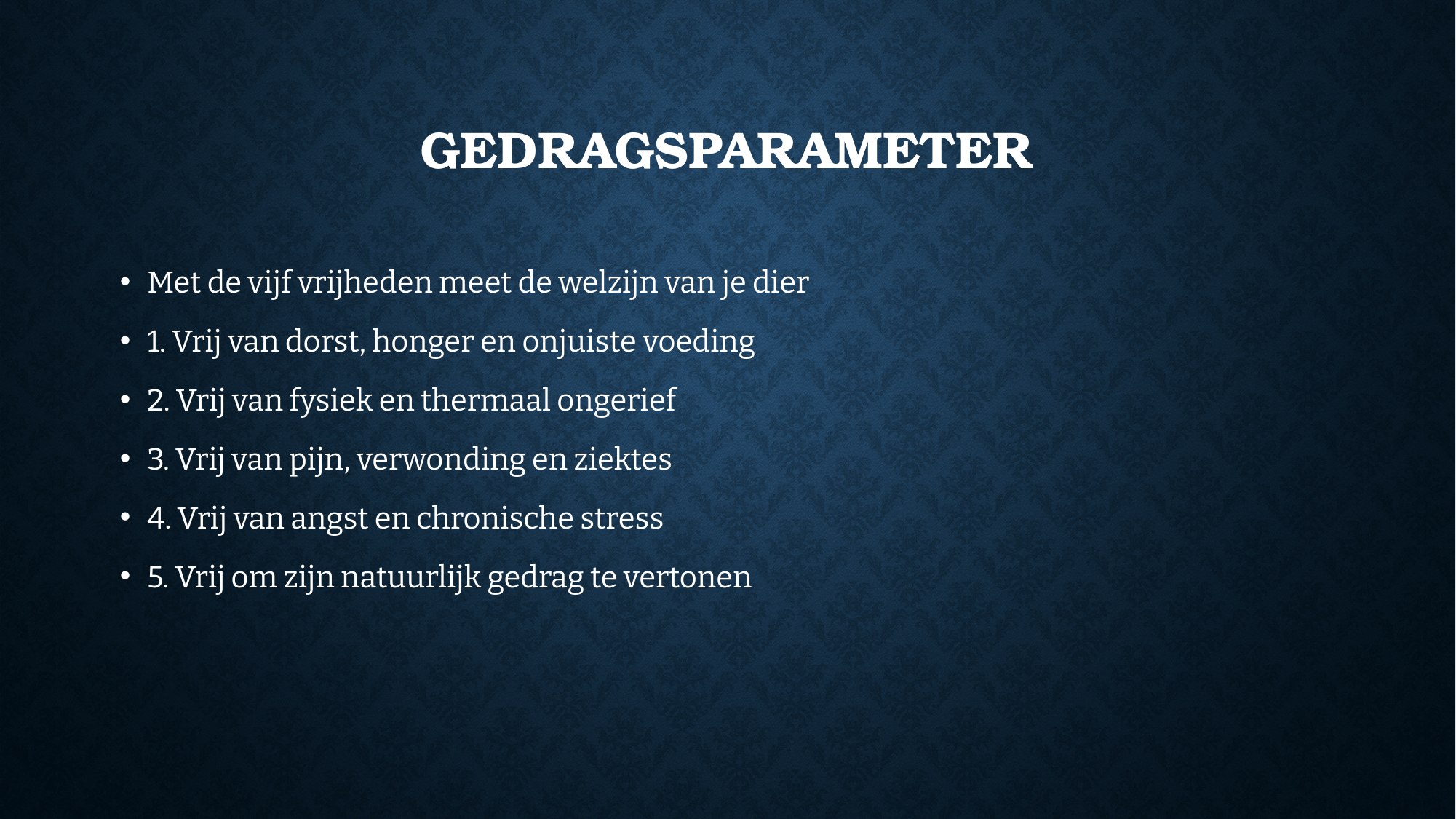

# Gedragsparameter
Met de vijf vrijheden meet de welzijn van je dier
1. Vrij van dorst, honger en onjuiste voeding
2. Vrij van fysiek en thermaal ongerief
3. Vrij van pijn, verwonding en ziektes
4. Vrij van angst en chronische stress
5. Vrij om zijn natuurlijk gedrag te vertonen